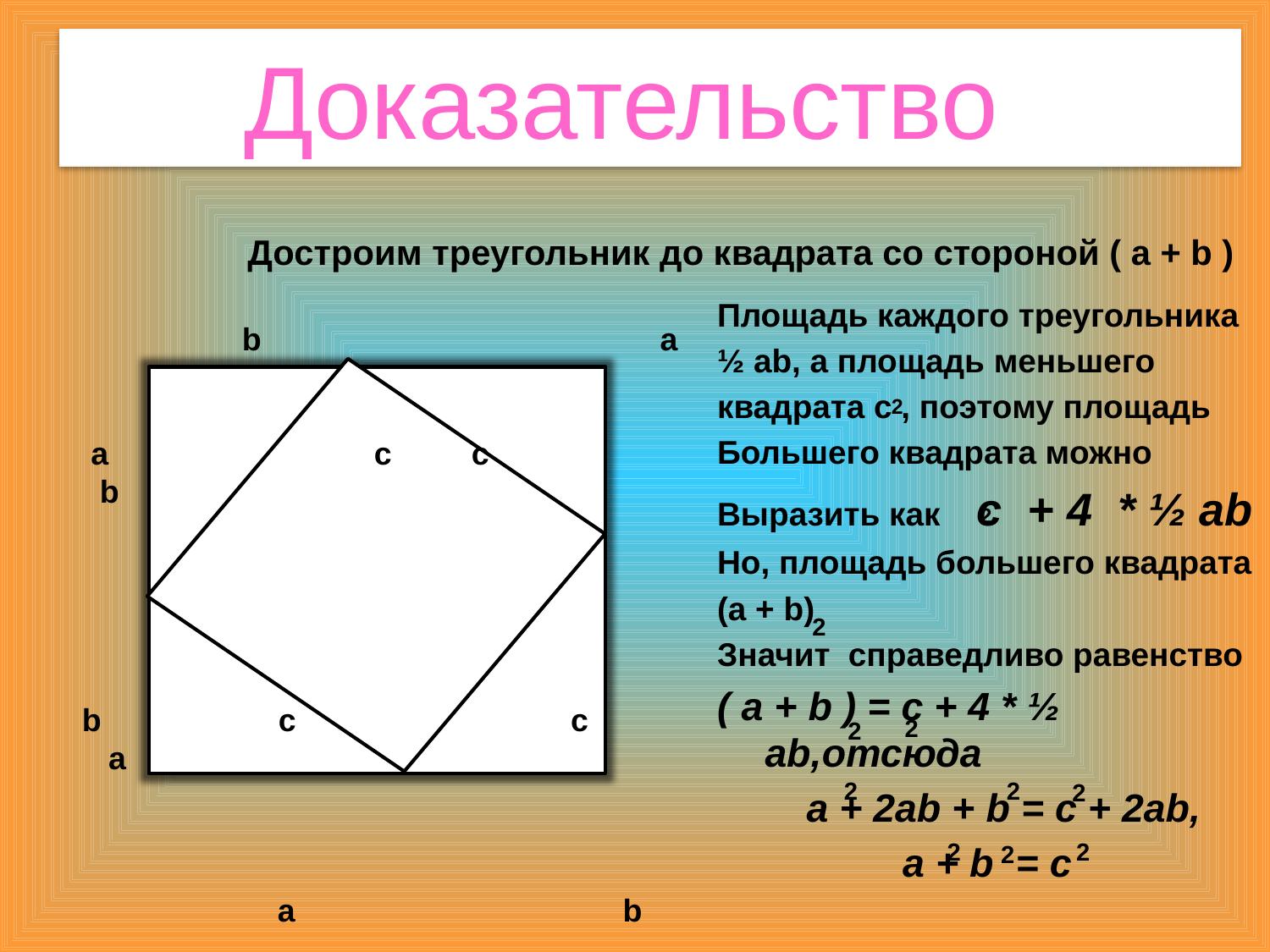

# Доказательство
Достроим треугольник до квадрата со стороной ( а + b )
Площадь каждого треугольника
½ ab, а площадь меньшего
квадрата с , поэтому площадь
Большего квадрата можно
Выразить как    с  + 4  * ½ ab
Но, площадь большего квадрата
(a + b)
Значит  справедливо равенство
( а + b ) = c + 4 * ½ ab,отсюда
   a + 2ab + b = c + 2ab,
 a + b  = c
                  b                                             a

 a                              c         c                             b

b                    c                               c                  a

                      a                                     b

 2
 2
 2
 2
 2
 2
 2
 2
 2
 2
 2